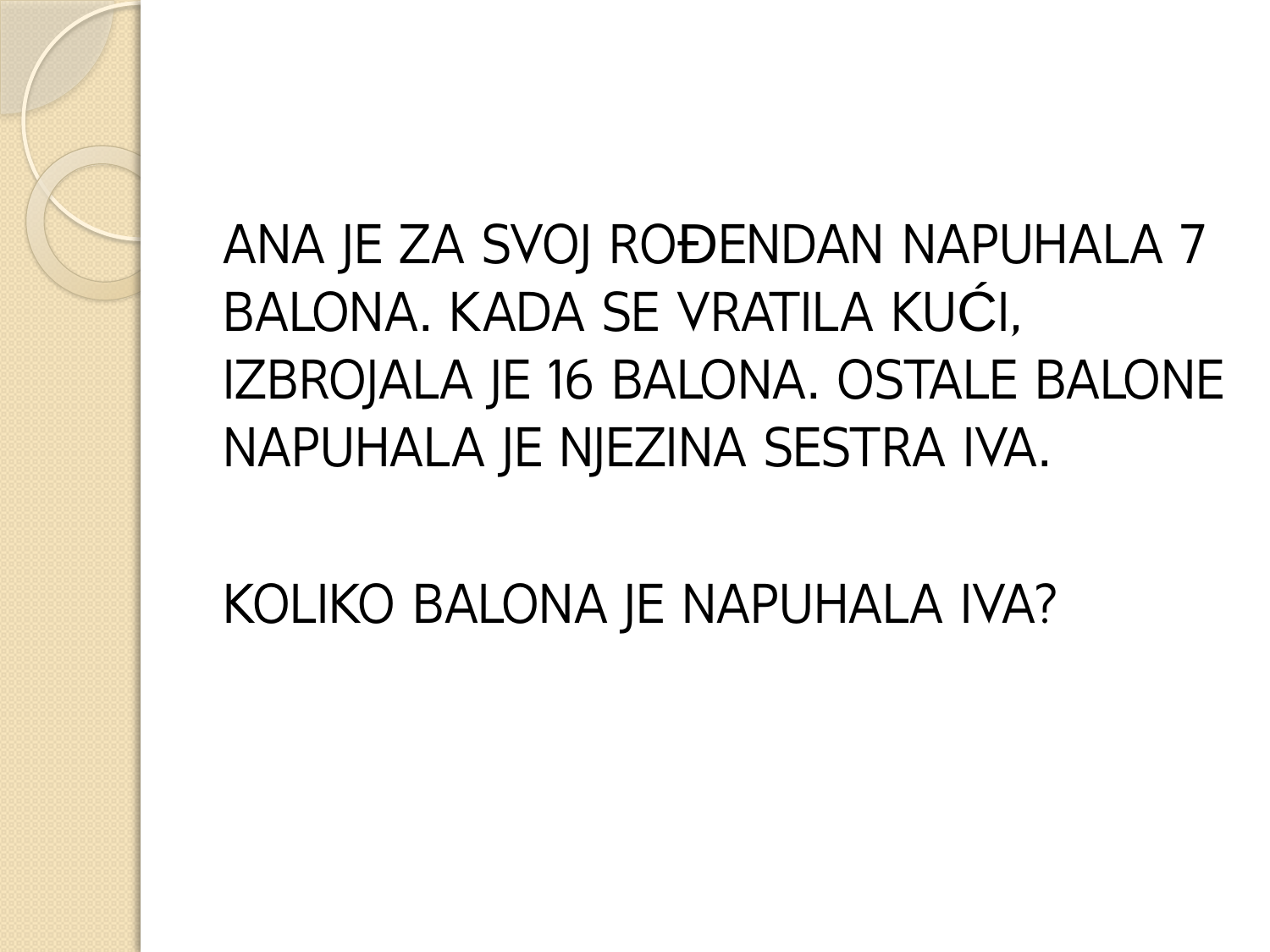

#
ANA JE ZA SVOJ ROĐENDAN NAPUHALA 7 BALONA. KADA SE VRATILA KUĆI, IZBROJALA JE 16 BALONA. OSTALE BALONE NAPUHALA JE NJEZINA SESTRA IVA.

KOLIKO BALONA JE NAPUHALA IVA?